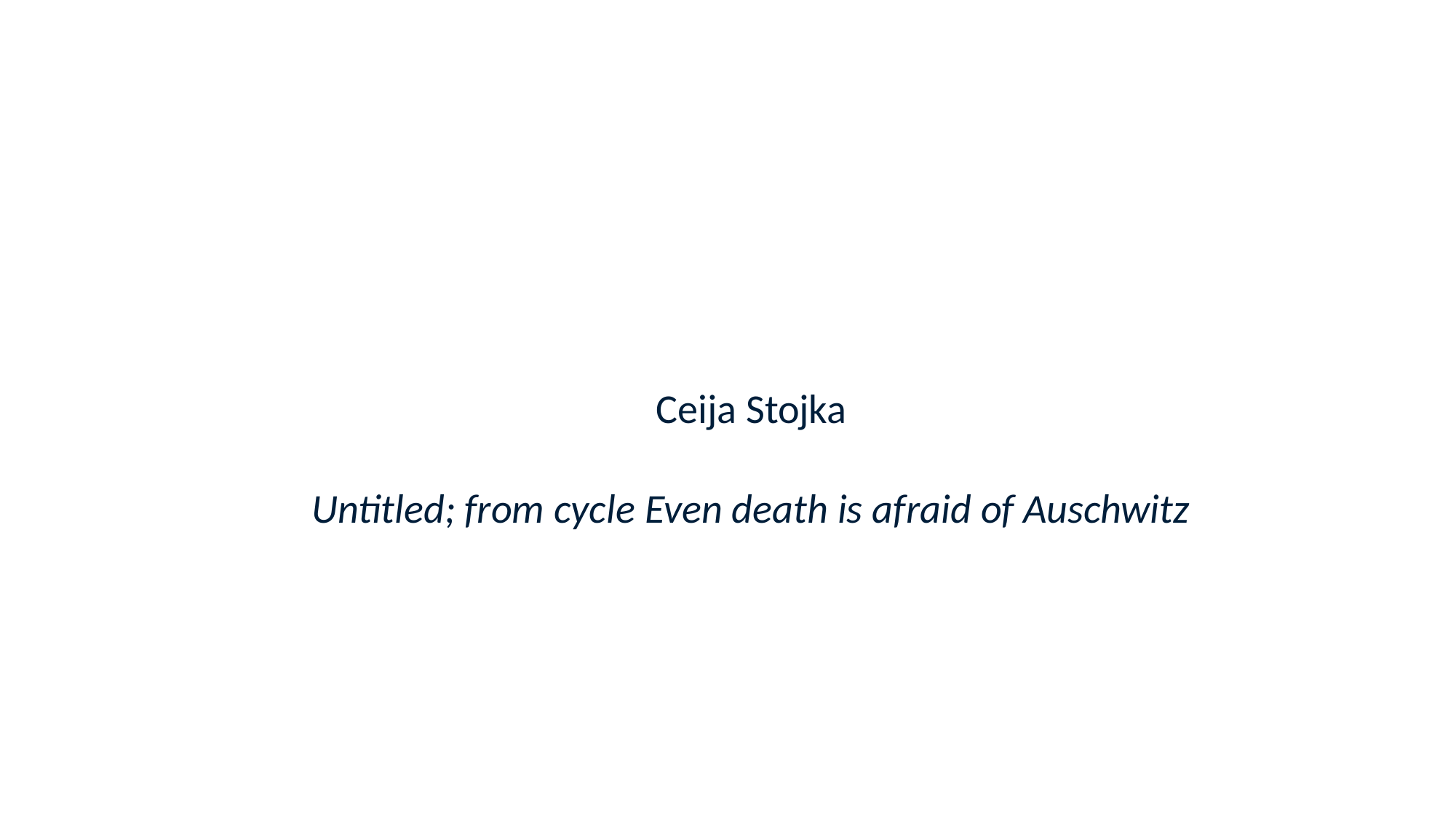

# Ceija Stojka
Untitled; from cycle Even death is afraid of Auschwitz